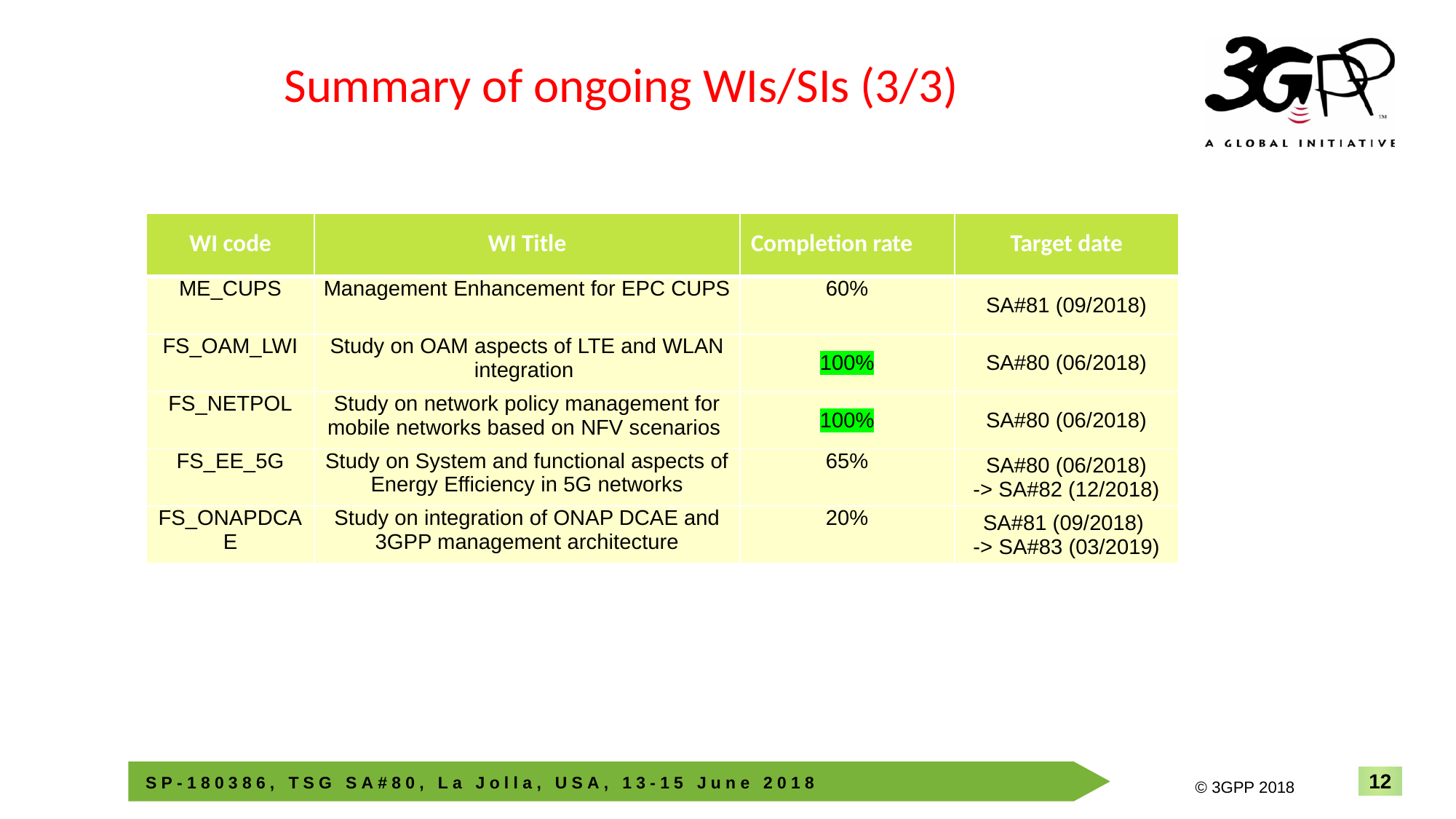

# Summary of ongoing WIs/SIs (3/3)
| WI code | WI Title | Completion rate | Target date |
| --- | --- | --- | --- |
| ME\_CUPS | Management Enhancement for EPC CUPS | 60% | SA#81 (09/2018) |
| FS\_OAM\_LWI | Study on OAM aspects of LTE and WLAN integration | 100% | SA#80 (06/2018) |
| FS\_NETPOL | Study on network policy management for mobile networks based on NFV scenarios | 100% | SA#80 (06/2018) |
| FS\_EE\_5G | Study on System and functional aspects of Energy Efficiency in 5G networks | 65% | SA#80 (06/2018) -> SA#82 (12/2018) |
| FS\_ONAPDCAE | Study on integration of ONAP DCAE and 3GPP management architecture | 20% | SA#81 (09/2018) -> SA#83 (03/2019) |